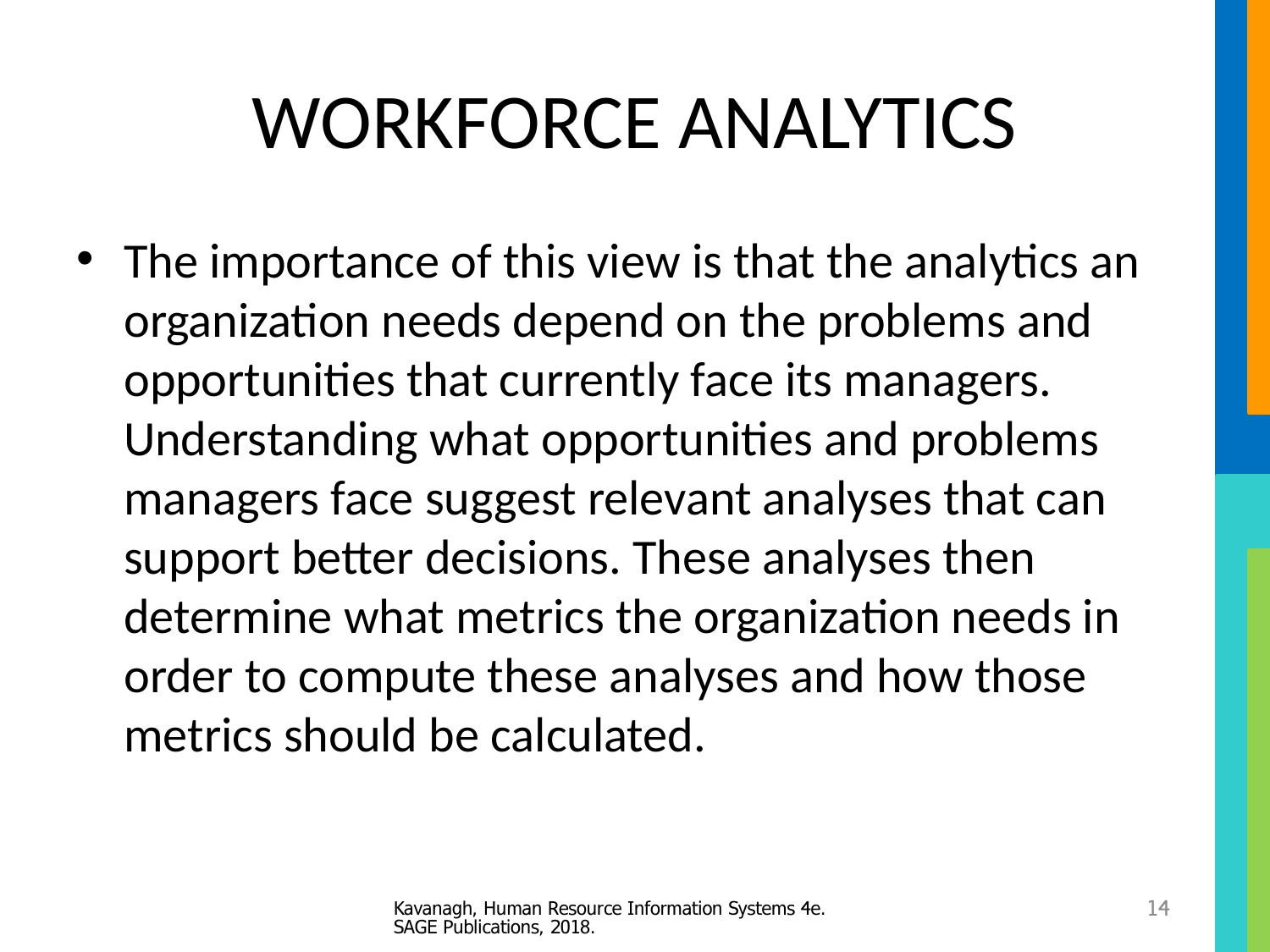

# WORKFORCE ANALYTICS
The importance of this view is that the analytics an organization needs depend on the problems and opportunities that currently face its managers. Understanding what opportunities and problems managers face suggest relevant analyses that can support better decisions. These analyses then determine what metrics the organization needs in order to compute these analyses and how those metrics should be calculated.

Kavanagh, Human Resource Information Systems 4e. SAGE Publications, 2018.
14